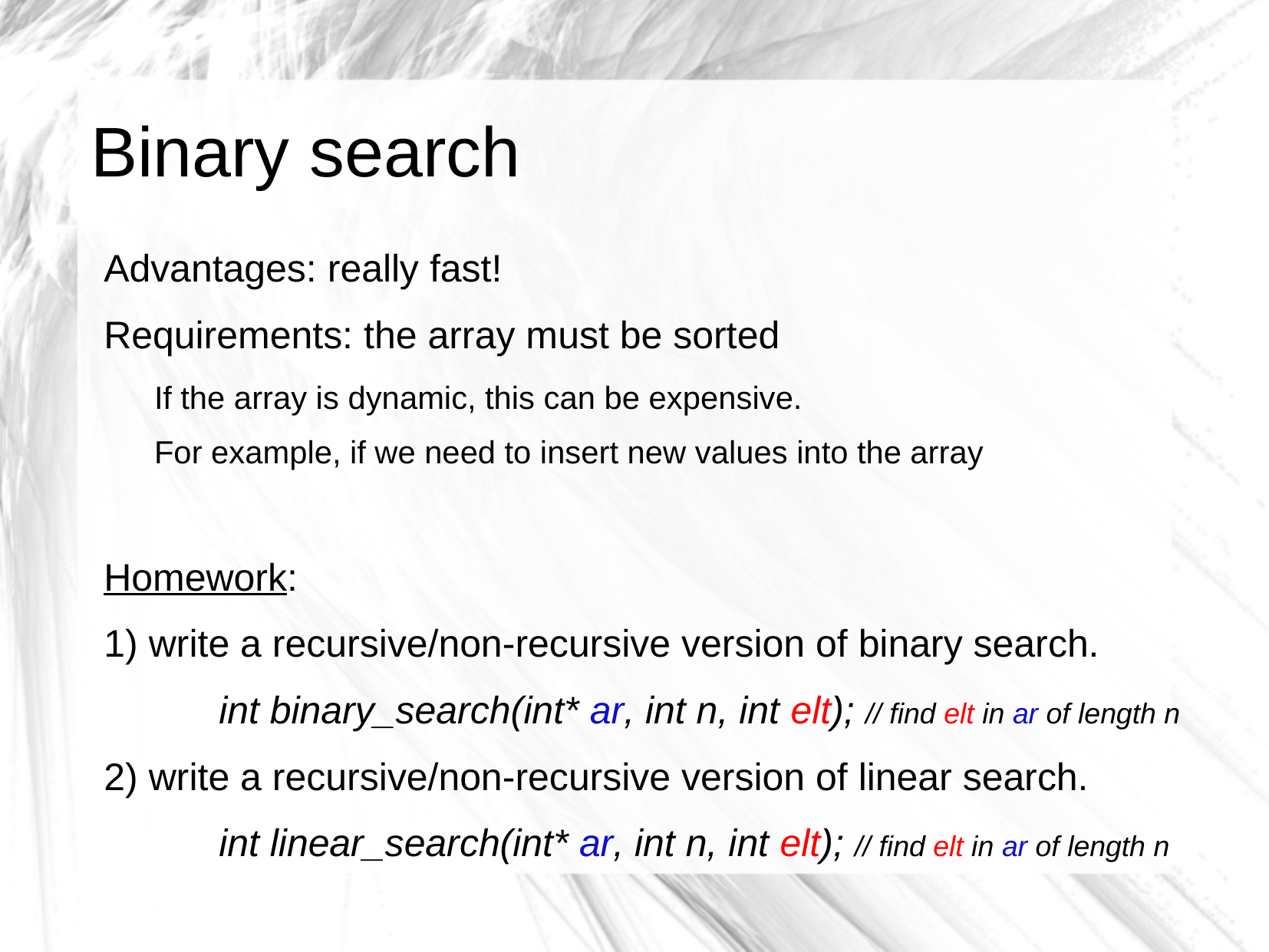

# Binary search
Advantages: really fast!
Requirements: the array must be sorted
If the array is dynamic, this can be expensive.
For example, if we need to insert new values into the array

Homework:
1) write a recursive/non-recursive version of binary search.
	int binary_search(int* ar, int n, int elt); // find elt in ar of length n
2) write a recursive/non-recursive version of linear search.
	int linear_search(int* ar, int n, int elt); // find elt in ar of length n